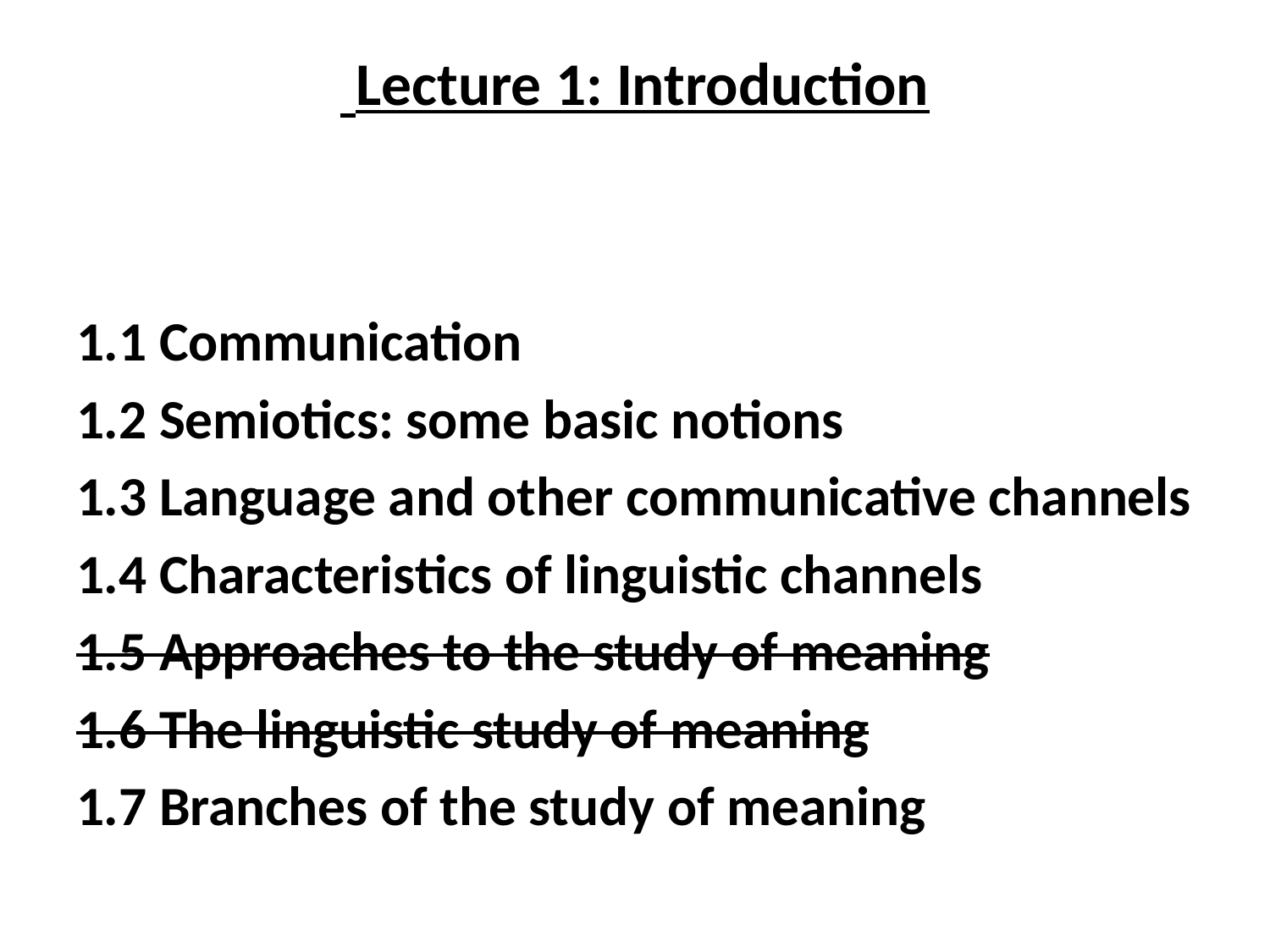

# Lecture 1: Introduction

1.1 Communication
1.2 Semiotics: some basic notions
1.3 Language and other communicative channels
1.4 Characteristics of linguistic channels
1.5 Approaches to the study of meaning
1.6 The linguistic study of meaning
1.7 Branches of the study of meaning